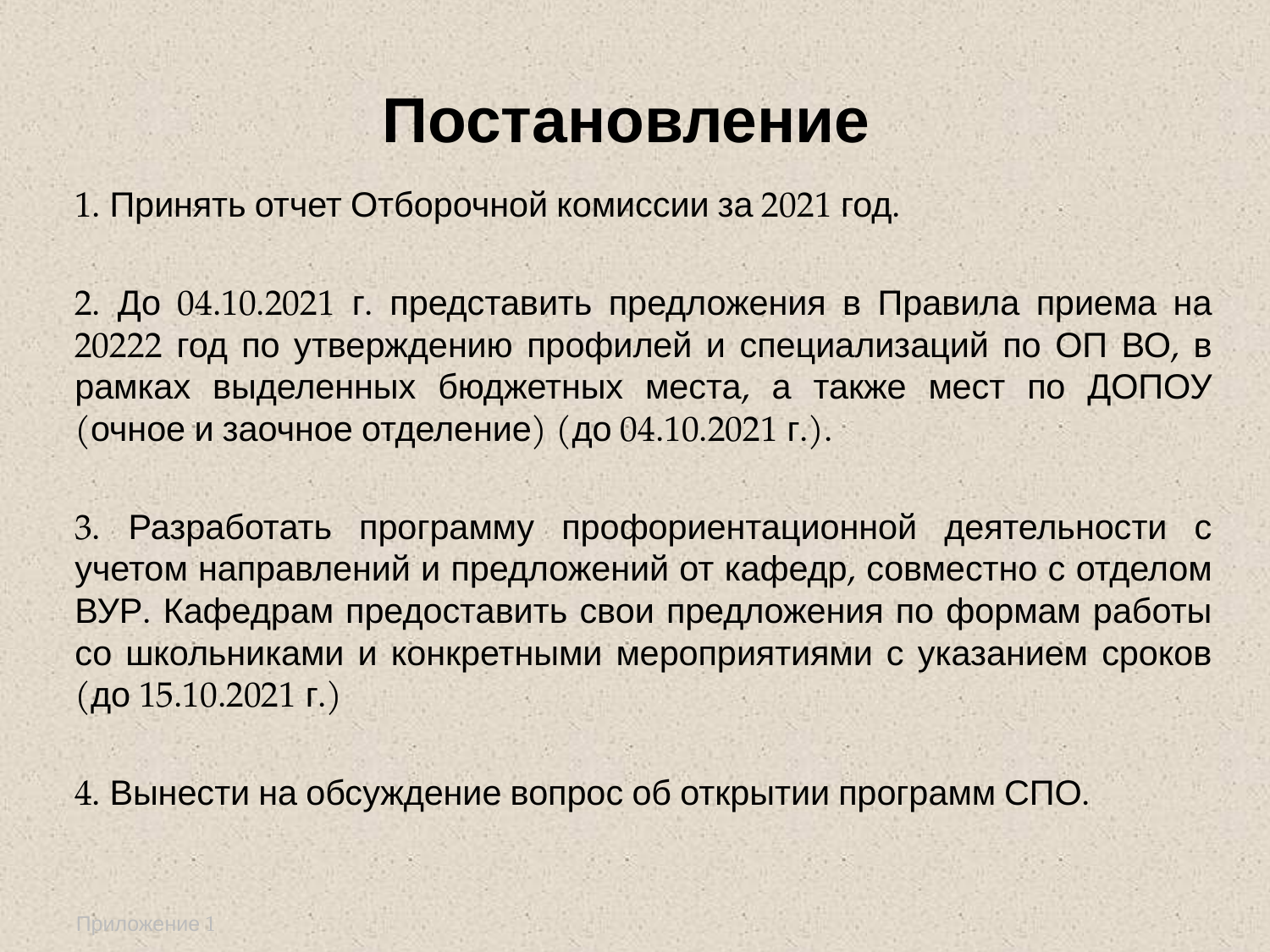

# Постановление
1. Принять отчет Отборочной комиссии за 2021 год.

2. До 04.10.2021 г. представить предложения в Правила приема на 20222 год по утверждению профилей и специализаций по ОП ВО, в рамках выделенных бюджетных места, а также мест по ДОПОУ (очное и заочное отделение) (до 04.10.2021 г.).

3. Разработать программу профориентационной деятельности с учетом направлений и предложений от кафедр, совместно с отделом ВУР. Кафедрам предоставить свои предложения по формам работы со школьниками и конкретными мероприятиями с указанием сроков (до 15.10.2021 г.)

4. Вынести на обсуждение вопрос об открытии программ СПО.

Приложение 1